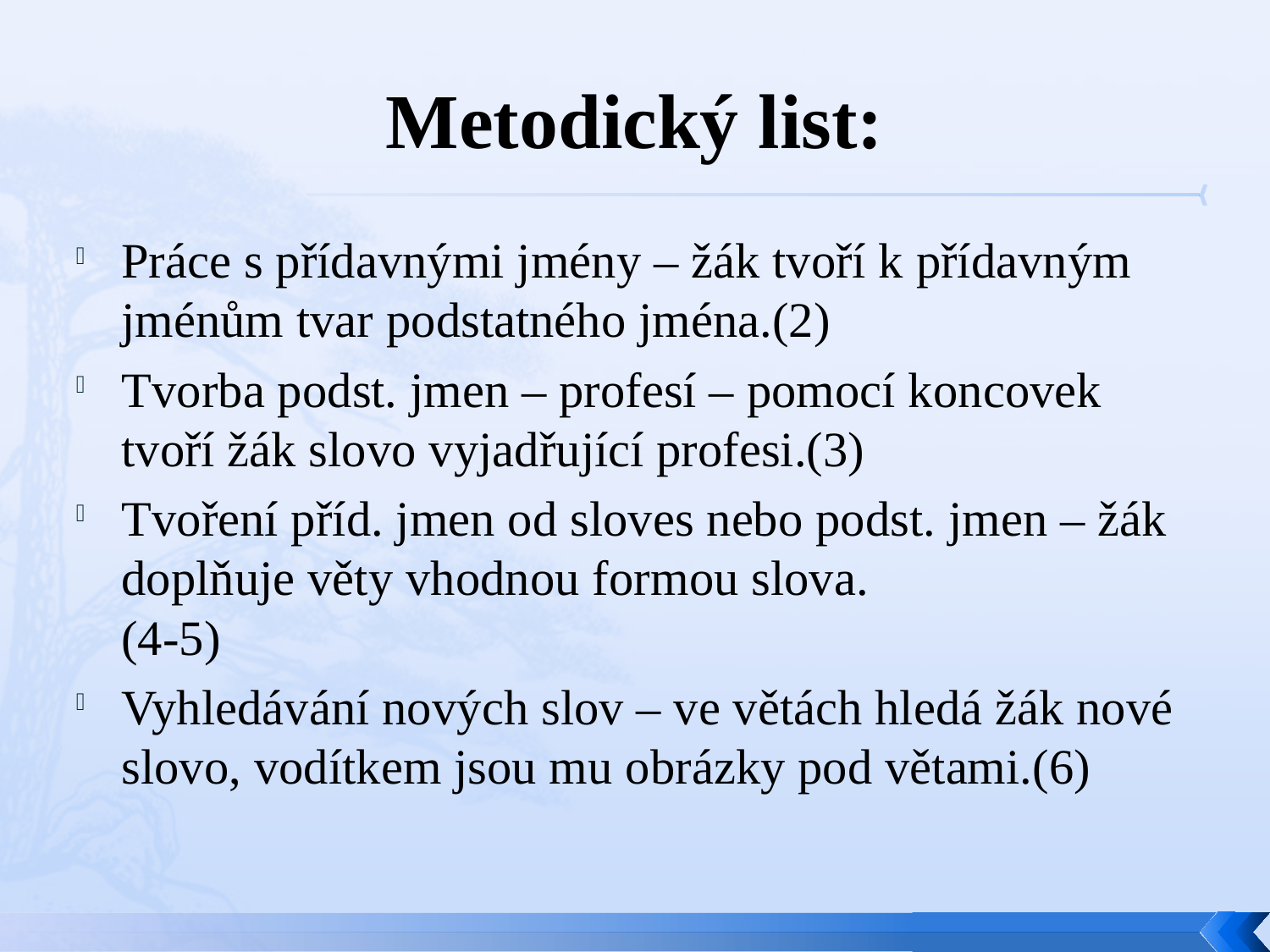

# Metodický list:
Práce s přídavnými jmény – žák tvoří k přídavným jménům tvar podstatného jména.(2)
Tvorba podst. jmen – profesí – pomocí koncovek tvoří žák slovo vyjadřující profesi.(3)
Tvoření příd. jmen od sloves nebo podst. jmen – žák doplňuje věty vhodnou formou slova.
(4-5)
Vyhledávání nových slov – ve větách hledá žák nové slovo, vodítkem jsou mu obrázky pod větami.(6)